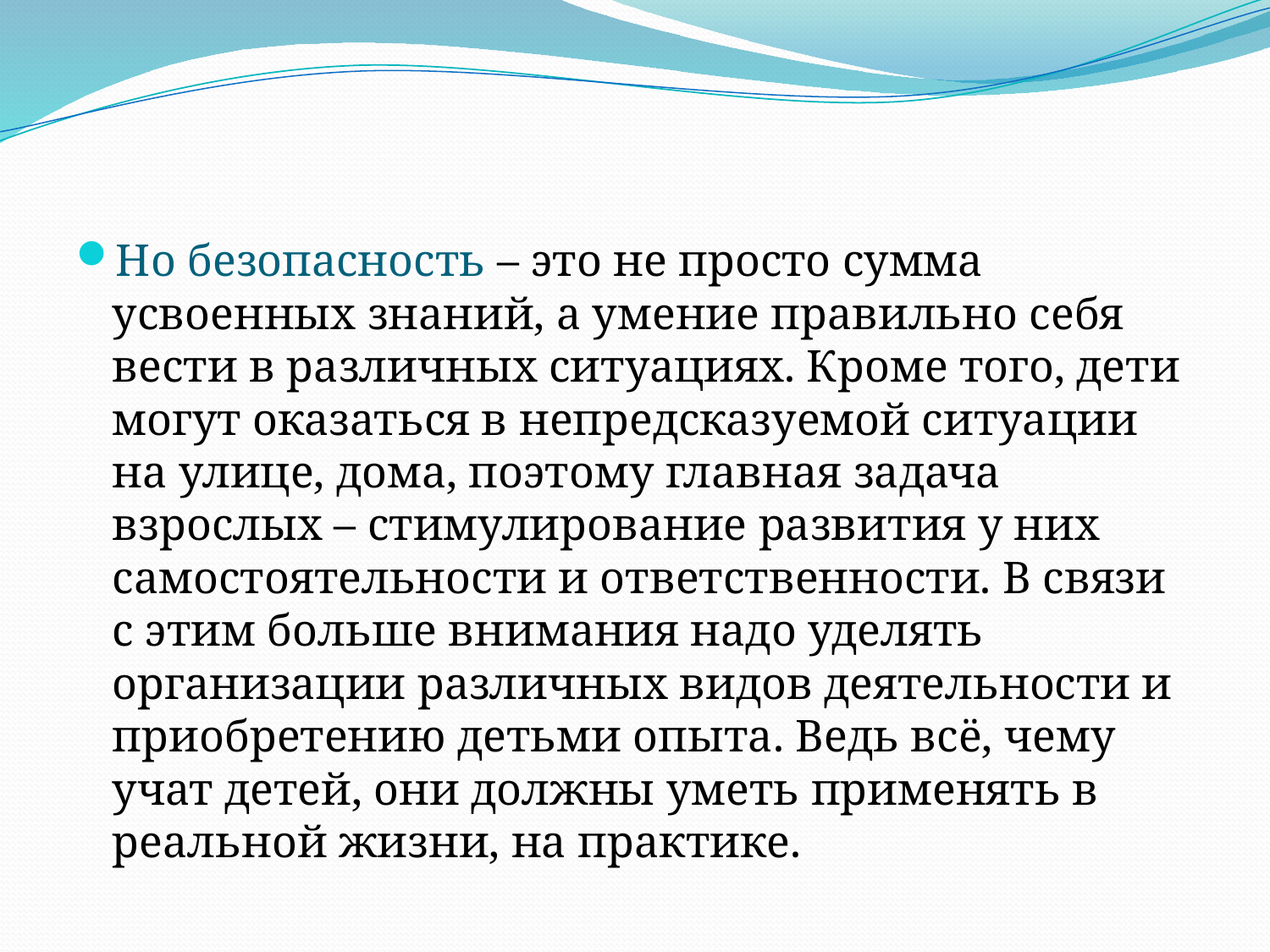

Но безопасность – это не просто сумма усвоенных знаний, а умение правильно себя вести в различных ситуациях. Кроме того, дети могут оказаться в непредсказуемой ситуации на улице, дома, поэтому главная задача взрослых – стимулирование развития у них самостоятельности и ответственности. В связи с этим больше внимания надо уделять организации различных видов деятельности и приобретению детьми опыта. Ведь всё, чему учат детей, они должны уметь применять в реальной жизни, на практике.